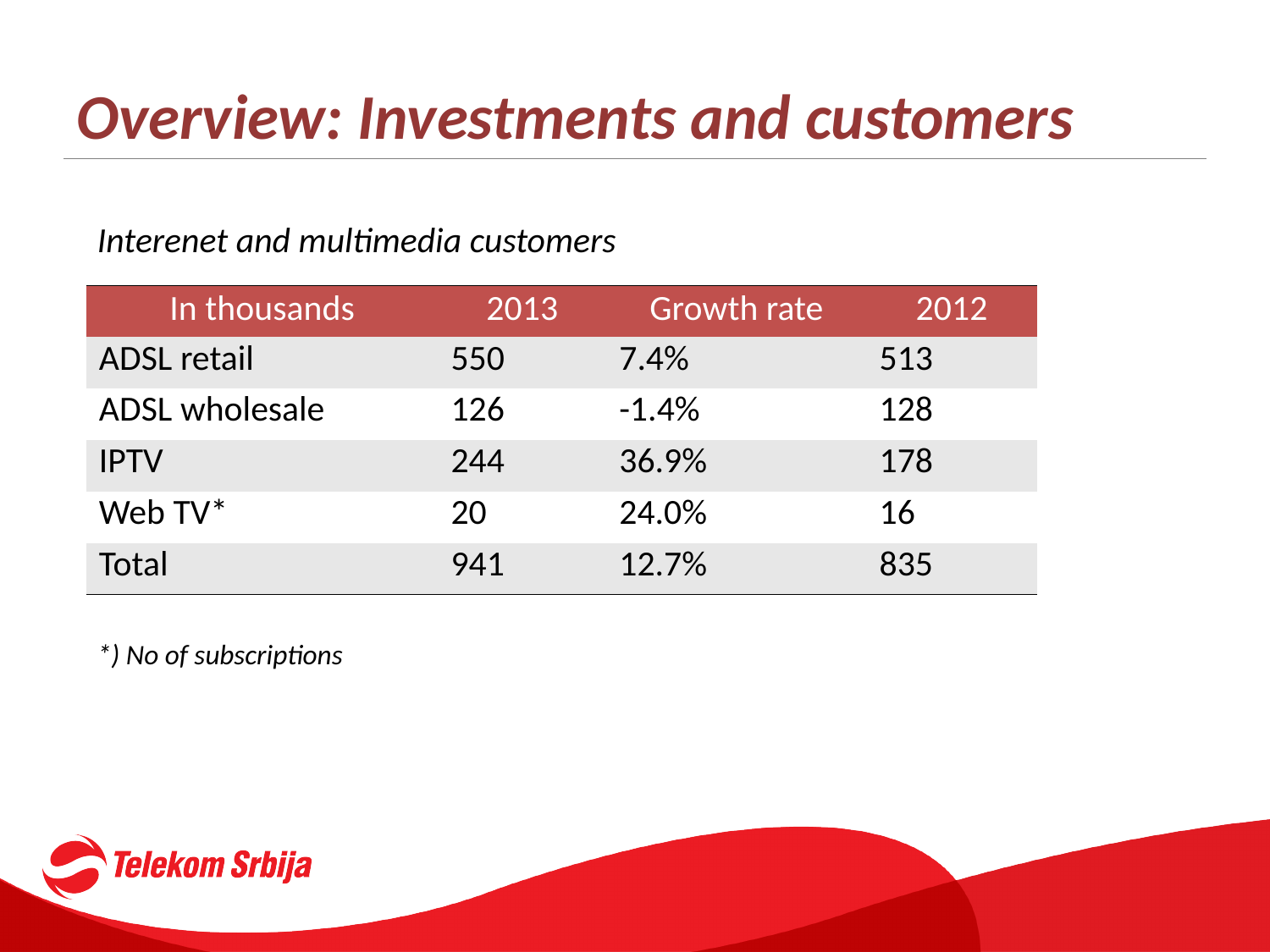

# Overview: Investments and customers
Interenet and multimedia customers
| In thousands | 2013 | Growth rate | 2012 |
| --- | --- | --- | --- |
| ADSL retail | 550 | 7.4% | 513 |
| ADSL wholesale | 126 | -1.4% | 128 |
| IPTV | 244 | 36.9% | 178 |
| Web TV\* | 20 | 24.0% | 16 |
| Total | 941 | 12.7% | 835 |
*) No of subscriptions